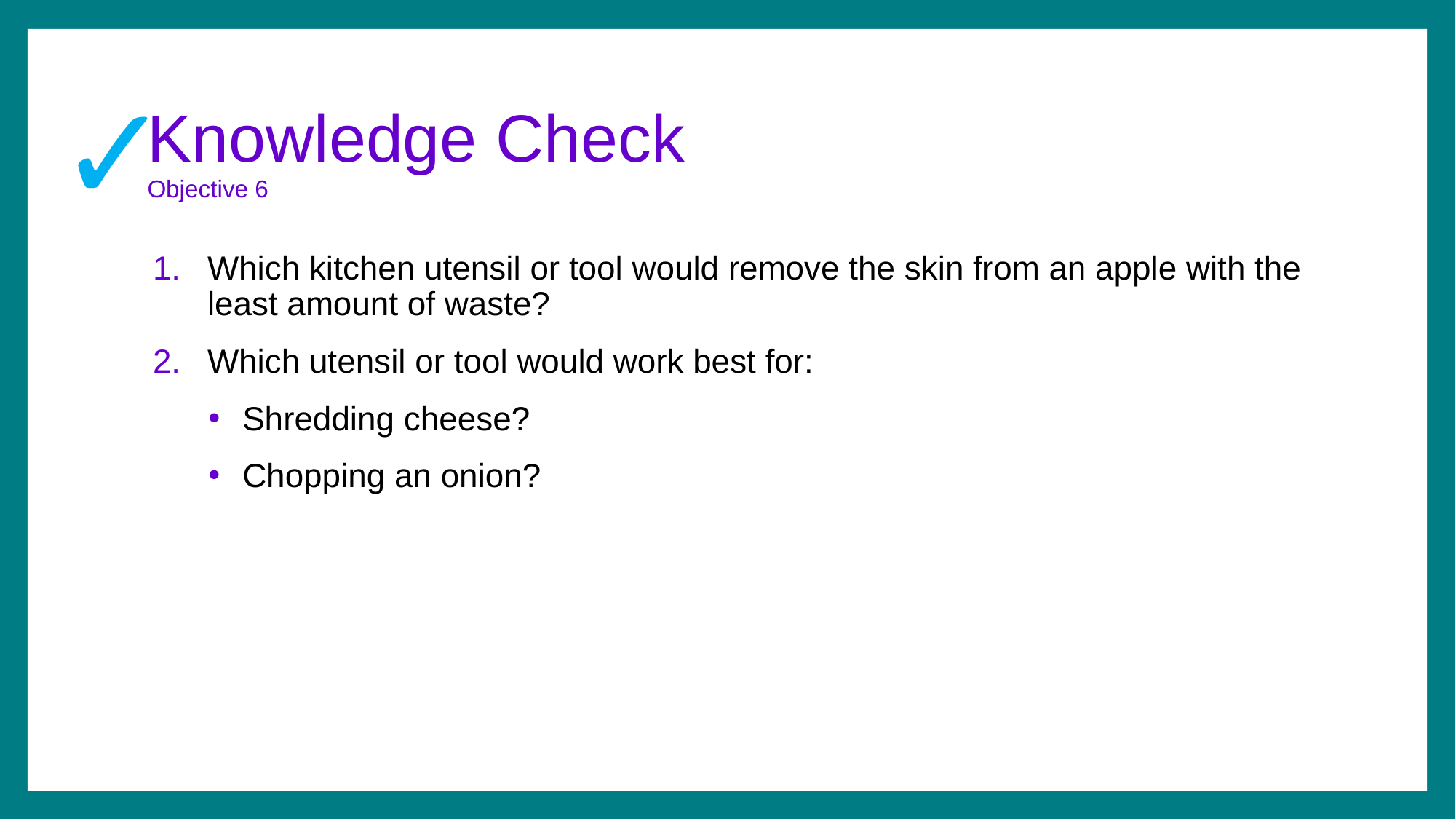

✓
# Knowledge Check Objective 6
Which kitchen utensil or tool would remove the skin from an apple with the least amount of waste?
Which utensil or tool would work best for:
Shredding cheese?
Chopping an onion?